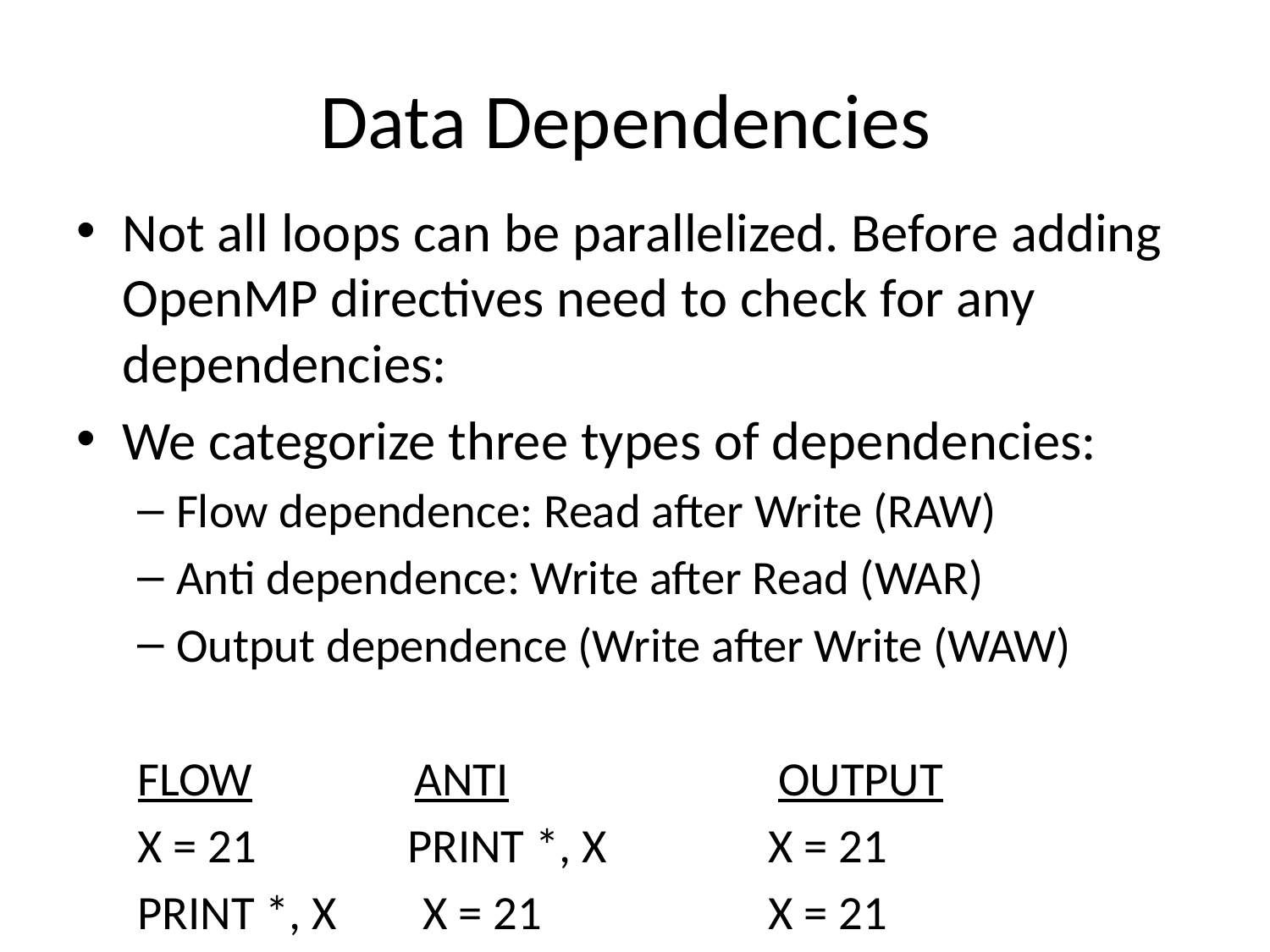

# Data Dependencies
Not all loops can be parallelized. Before adding OpenMP directives need to check for any dependencies:
We categorize three types of dependencies:
Flow dependence: Read after Write (RAW)
Anti dependence: Write after Read (WAR)
Output dependence (Write after Write (WAW)

FLOW               ANTI                         OUTPUT
X = 21              PRINT *, X               X = 21
PRINT *, X        X = 21                     X = 21